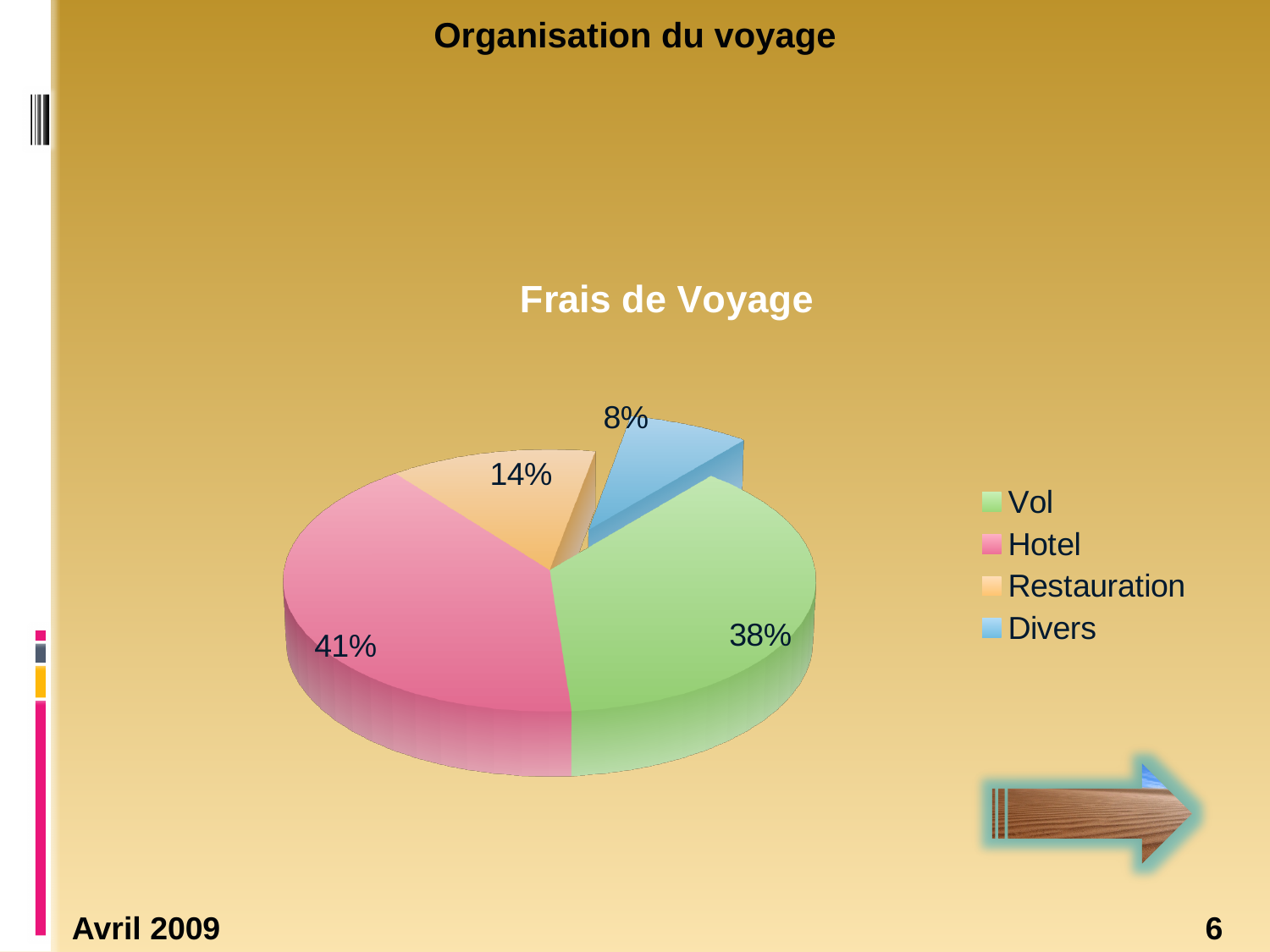

Organisation du voyage
#

[unsupported chart]

6
Avril 2009